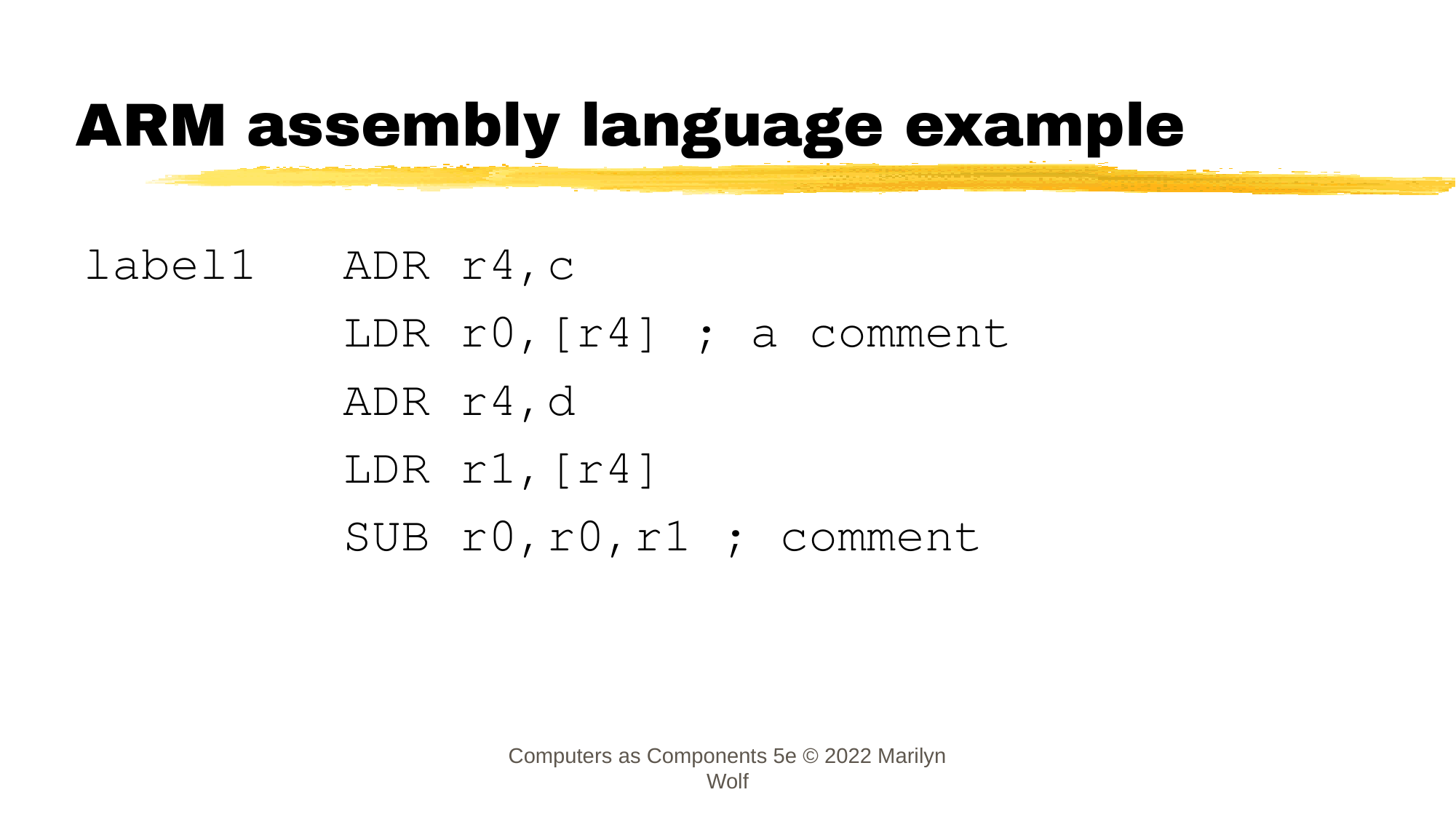

# ARM assembly language example
label1	ADR r4,c
			LDR r0,[r4] ; a comment
			ADR r4,d
			LDR r1,[r4]
			SUB r0,r0,r1 ; comment
Computers as Components 5e © 2022 Marilyn Wolf